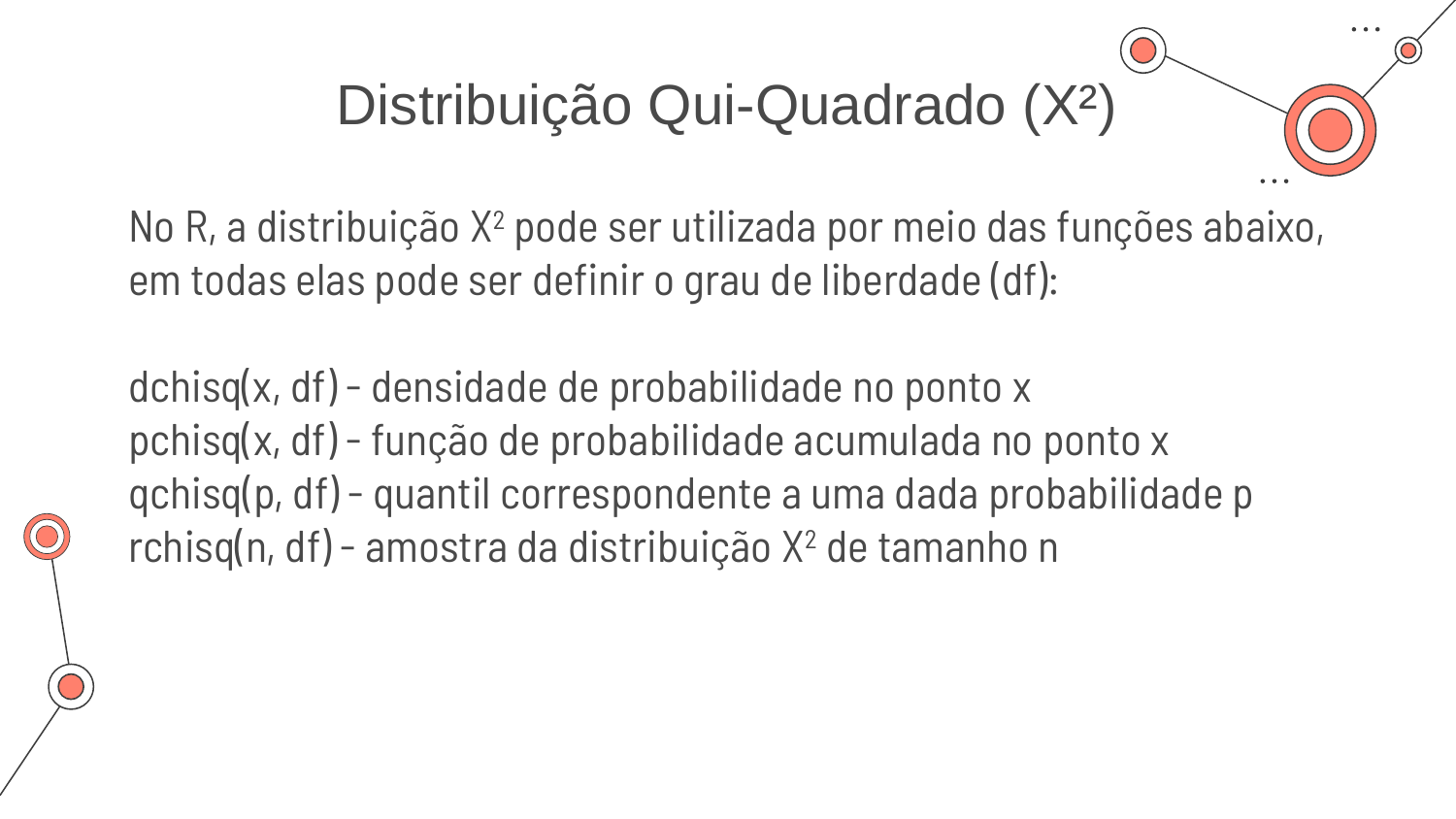

# Distribuição Qui-Quadrado (Χ²)

No R, a distribuição X2 pode ser utilizada por meio das funções abaixo, em todas elas pode ser definir o grau de liberdade (df):

dchisq(x, df) - densidade de probabilidade no ponto x
pchisq(x, df) - função de probabilidade acumulada no ponto x
qchisq(p, df) - quantil correspondente a uma dada probabilidade p
rchisq(n, df) - amostra da distribuição X2 de tamanho n